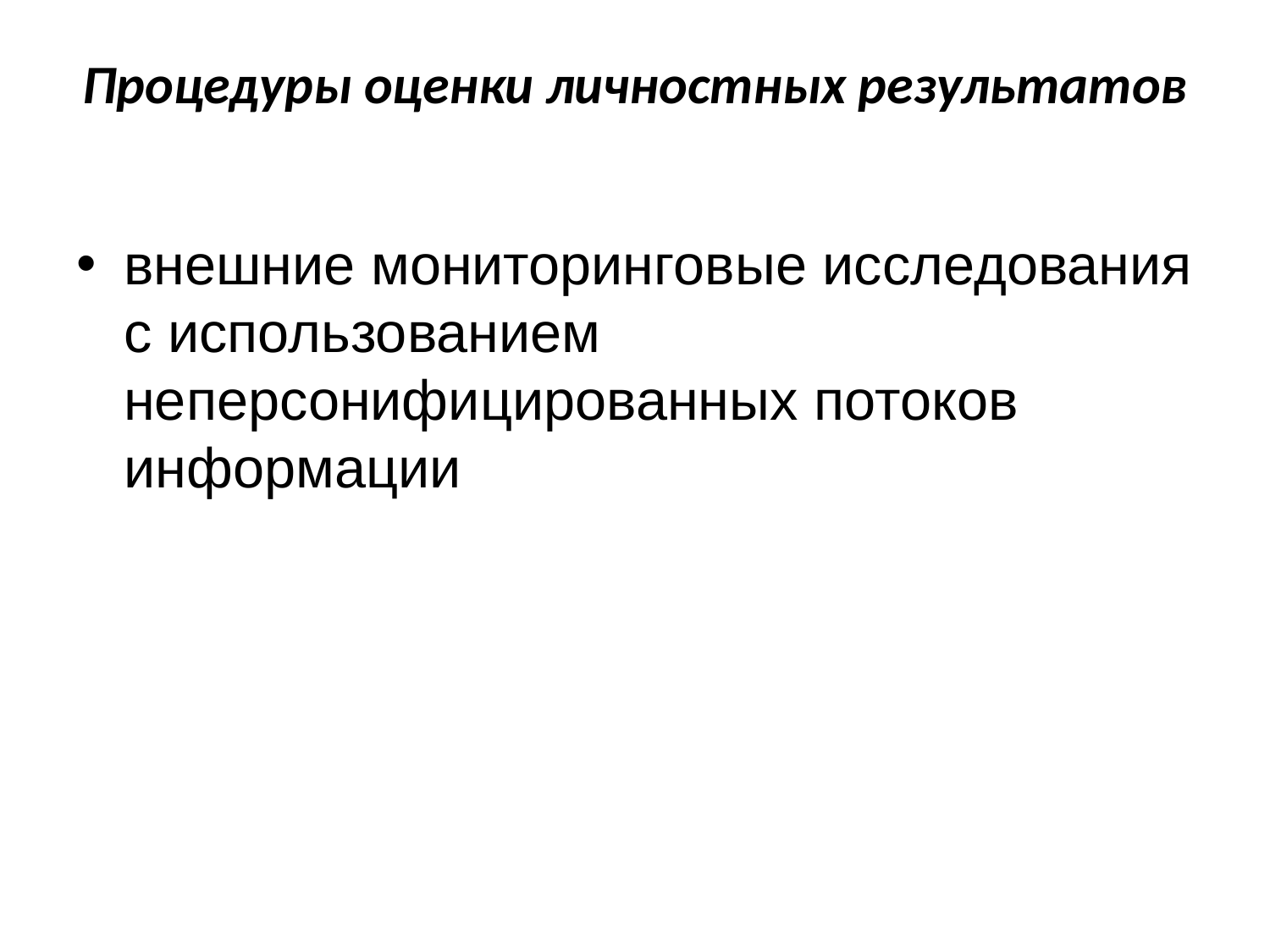

# Процедуры оценки личностных результатов
внешние мониторинговые исследования с использованием неперсонифицированных потоков информации